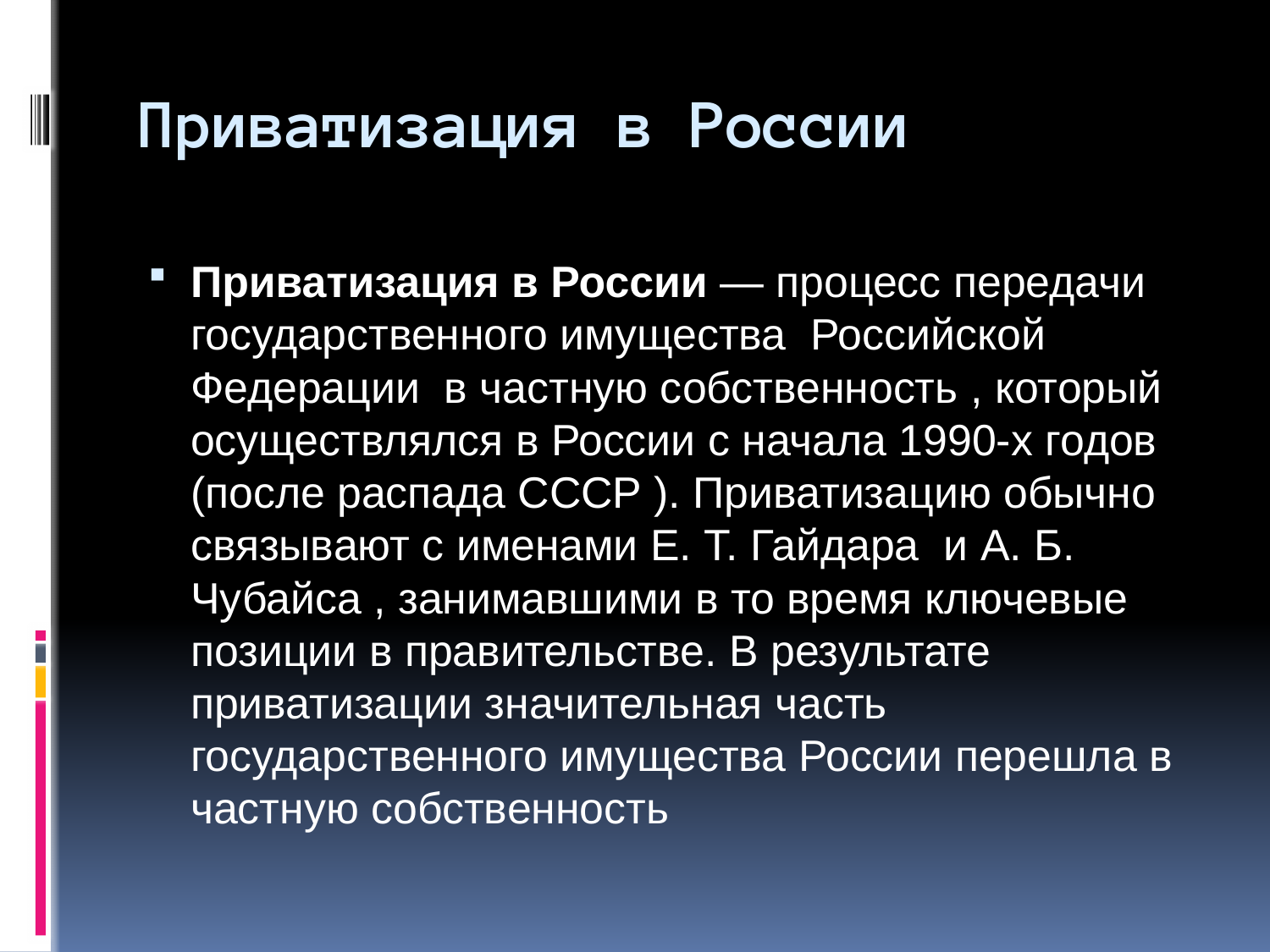

# Приватизация в России
Приватизация в России — процесс передачи государственного имущества  Российской Федерации  в частную собственность , который осуществлялся в России с начала 1990-х годов (после распада СССР ). Приватизацию обычно связывают с именами Е. Т. Гайдара  и А. Б. Чубайса , занимавшими в то время ключевые позиции в правительстве. В результате приватизации значительная часть государственного имущества России перешла в частную собственность